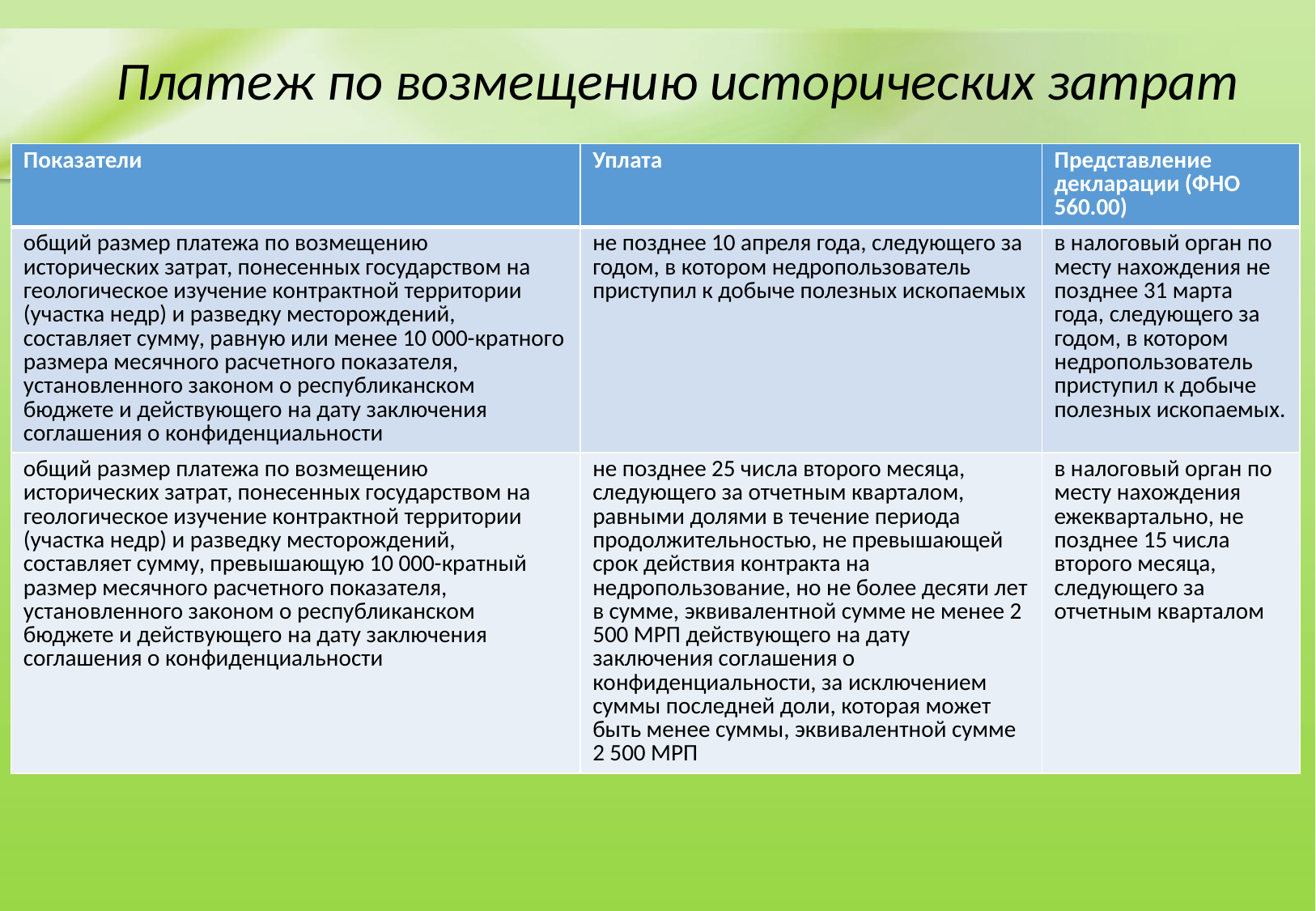

# Платеж по возмещению исторических затрат
| Показатели | Уплата | Представление декларации (ФНО 560.00) |
| --- | --- | --- |
| общий размер платежа по возмещению исторических затрат, понесенных государством на геологическое изучение контрактной территории (участка недр) и разведку месторождений, составляет сумму, равную или менее 10 000-кратного размера месячного расчетного показателя, установленного законом о республиканском бюджете и действующего на дату заключения соглашения о конфиденциальности | не позднее 10 апреля года, следующего за годом, в котором недропользователь приступил к добыче полезных ископаемых | в налоговый орган по месту нахождения не позднее 31 марта года, следующего за годом, в котором недропользователь приступил к добыче полезных ископаемых. |
| общий размер платежа по возмещению исторических затрат, понесенных государством на геологическое изучение контрактной территории (участка недр) и разведку месторождений, составляет сумму, превышающую 10 000-кратный размер месячного расчетного показателя, установленного законом о республиканском бюджете и действующего на дату заключения соглашения о конфиденциальности | не позднее 25 числа второго месяца, следующего за отчетным кварталом, равными долями в течение периода продолжительностью, не превышающей срок действия контракта на недропользование, но не более десяти лет в сумме, эквивалентной сумме не менее 2 500 МРП действующего на дату заключения соглашения о конфиденциальности, за исключением суммы последней доли, которая может быть менее суммы, эквивалентной сумме 2 500 МРП | в налоговый орган по месту нахождения ежеквартально, не позднее 15 числа второго месяца, следующего за отчетным кварталом |